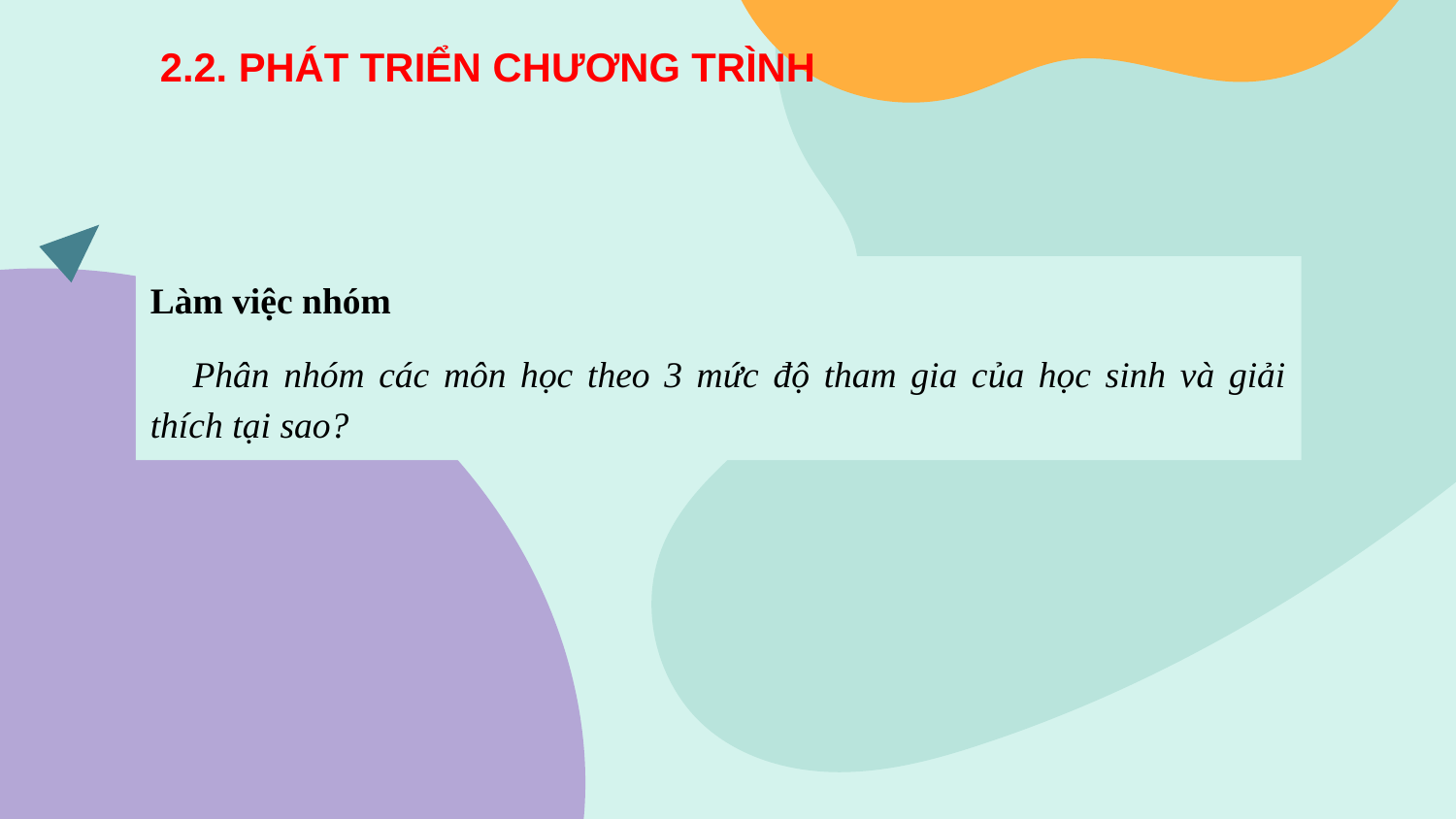

2.2. PHÁT TRIỂN CHƯƠNG TRÌNH
Làm việc nhóm
Phân nhóm các môn học theo 3 mức độ tham gia của học sinh và giải thích tại sao?